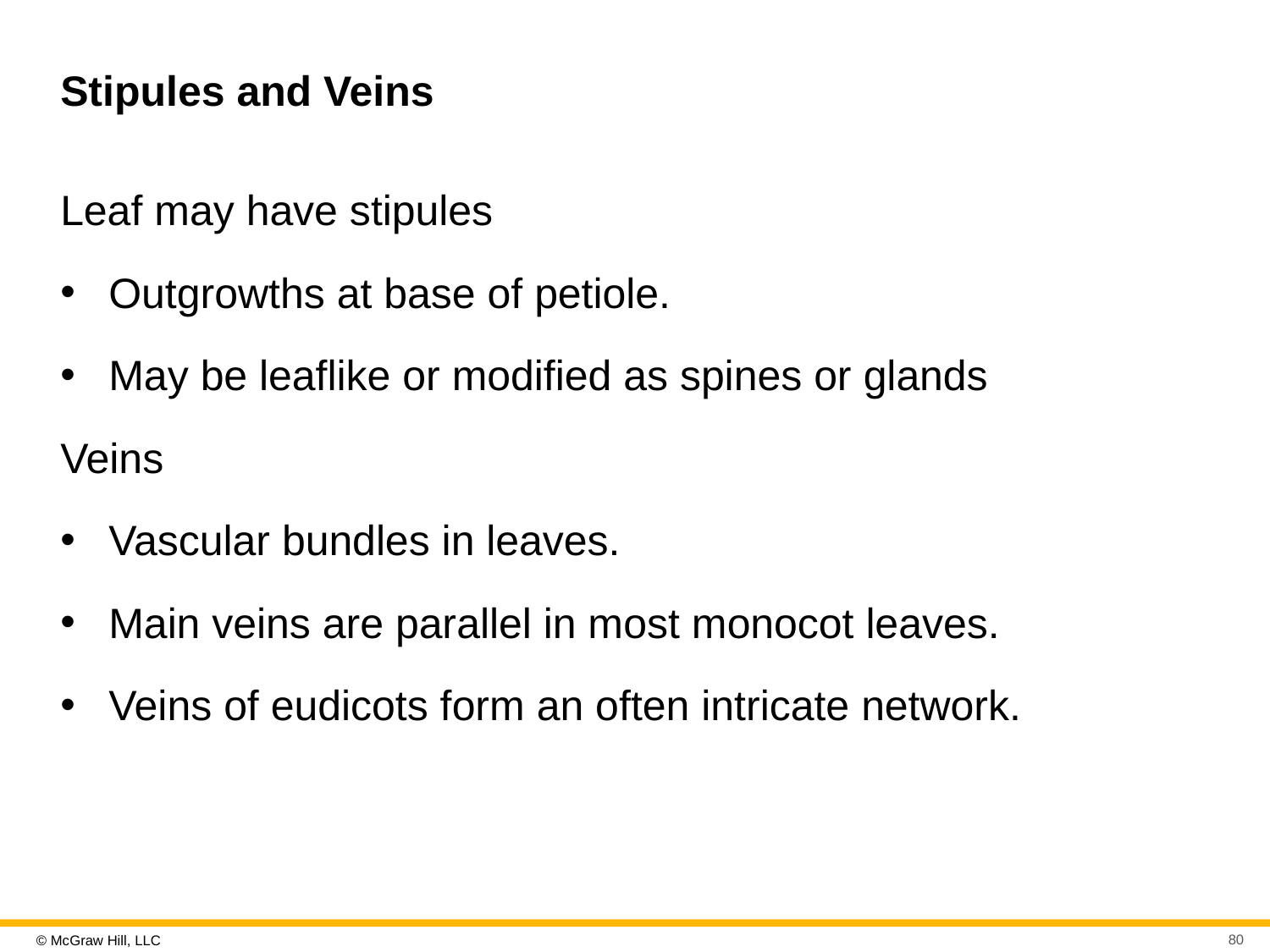

# Stipules and Veins
Leaf may have stipules
Outgrowths at base of petiole.
May be leaflike or modified as spines or glands
Veins
Vascular bundles in leaves.
Main veins are parallel in most monocot leaves.
Veins of eudicots form an often intricate network.
80